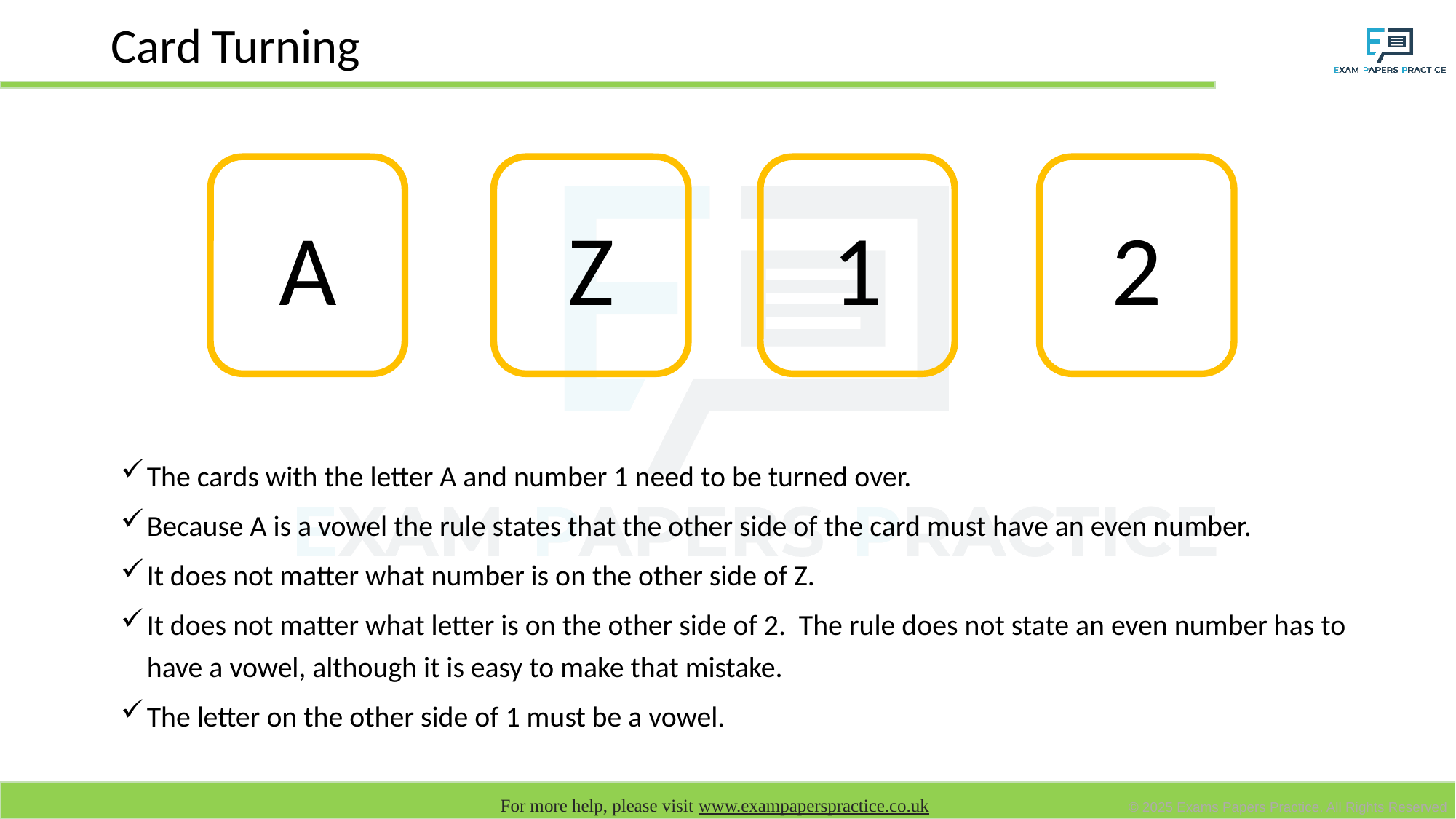

# Card Turning
A
Z
1
2
The cards with the letter A and number 1 need to be turned over.
Because A is a vowel the rule states that the other side of the card must have an even number.
It does not matter what number is on the other side of Z.
It does not matter what letter is on the other side of 2.  The rule does not state an even number has to have a vowel, although it is easy to make that mistake.
The letter on the other side of 1 must be a vowel.